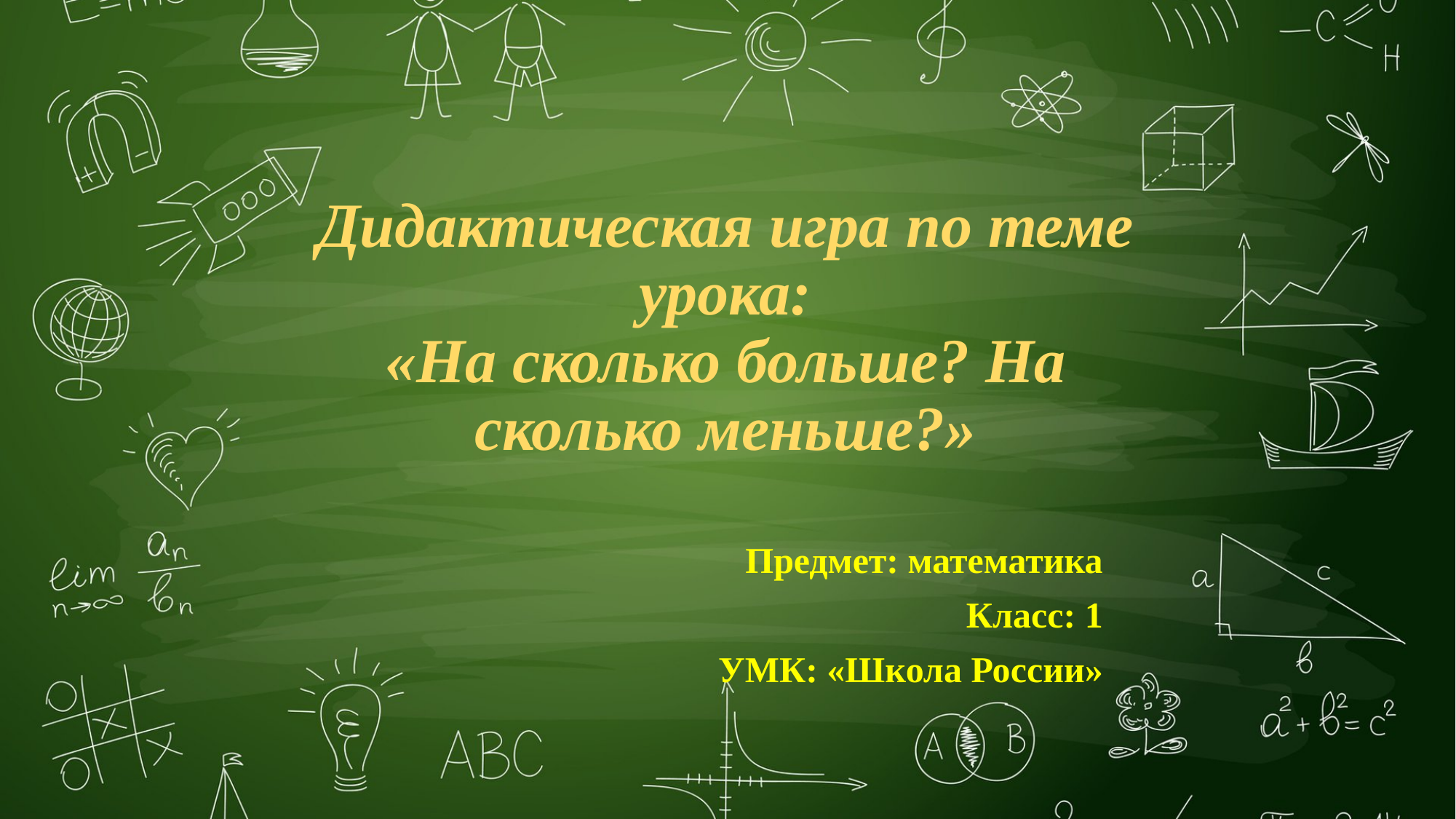

# Дидактическая игра по теме урока: «На сколько больше? На сколько меньше?»
Предмет: математика
Класс: 1
УМК: «Школа России»